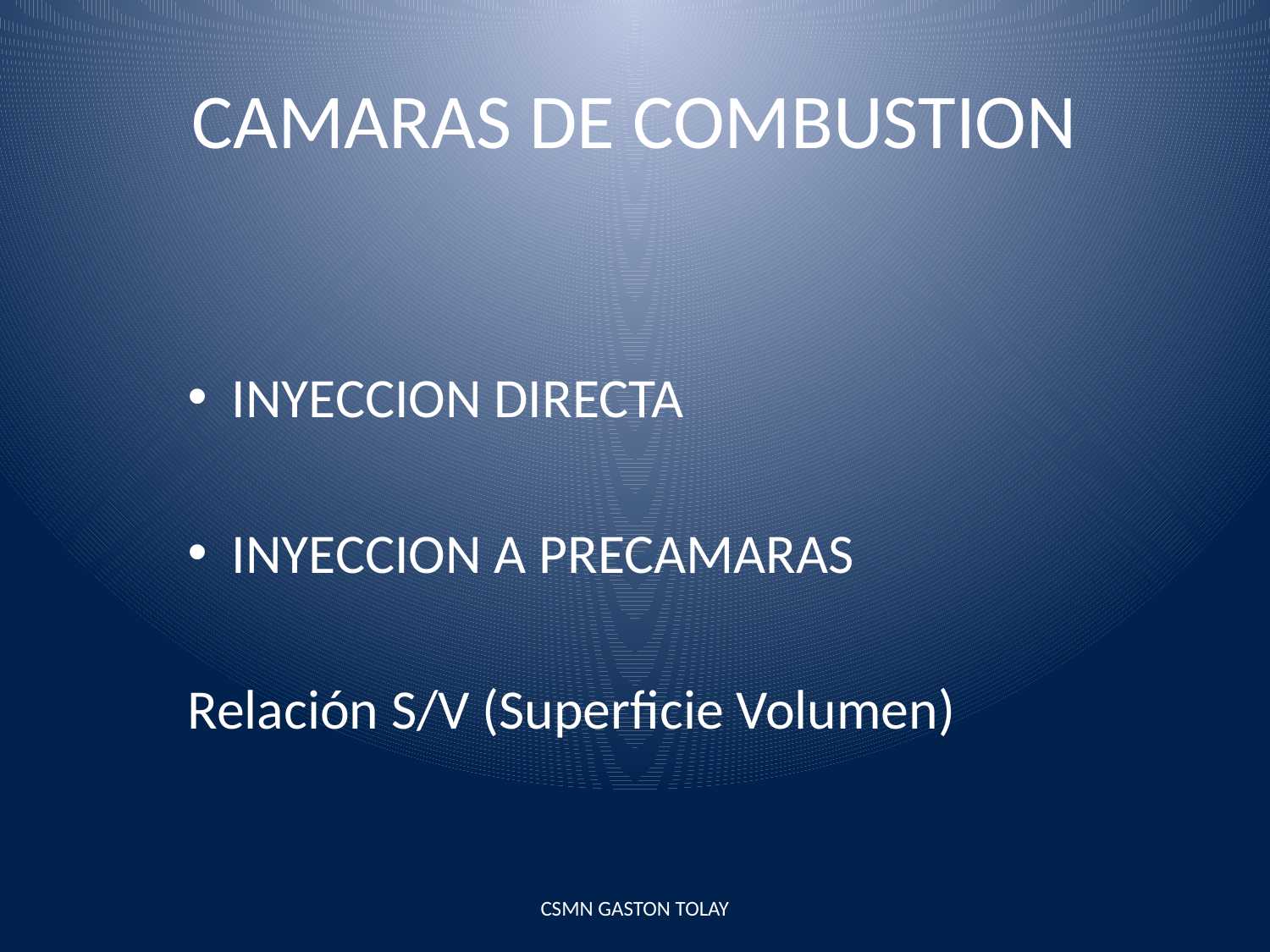

# CAMARAS DE COMBUSTION
INYECCION DIRECTA

INYECCION A PRECAMARAS

Relación S/V (Superficie Volumen)
CSMN GASTON TOLAY